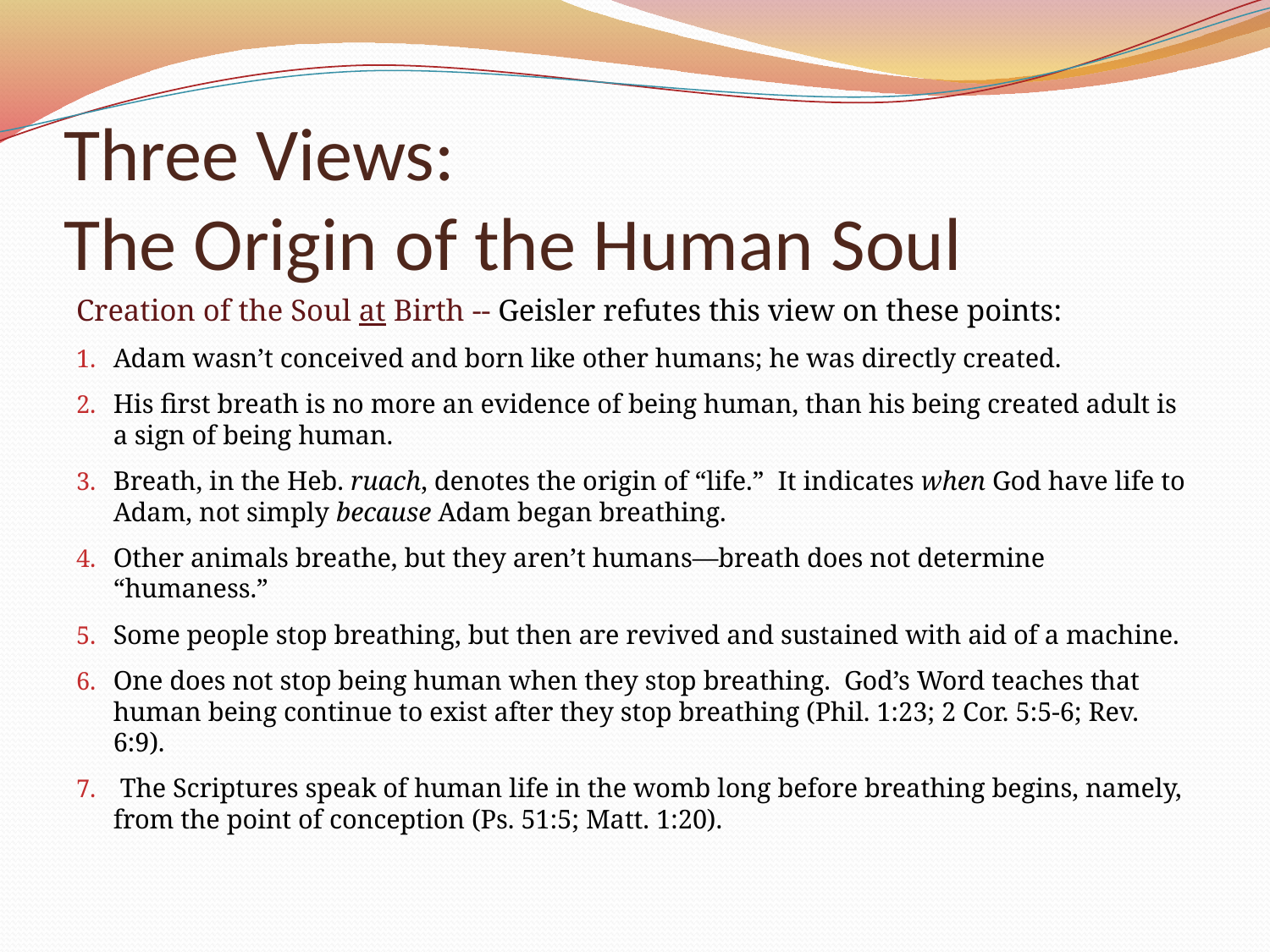

# Three Views: The Origin of the Human Soul
Creation of the Soul at Birth -- Geisler refutes this view on these points:
Adam wasn’t conceived and born like other humans; he was directly created.
His first breath is no more an evidence of being human, than his being created adult is a sign of being human.
Breath, in the Heb. ruach, denotes the origin of “life.”  It indicates when God have life to Adam, not simply because Adam began breathing.
Other animals breathe, but they aren’t humans—breath does not determine “humaness.”
Some people stop breathing, but then are revived and sustained with aid of a machine.
One does not stop being human when they stop breathing.  God’s Word teaches that human being continue to exist after they stop breathing (Phil. 1:23; 2 Cor. 5:5-6; Rev. 6:9).
 The Scriptures speak of human life in the womb long before breathing begins, namely, from the point of conception (Ps. 51:5; Matt. 1:20).